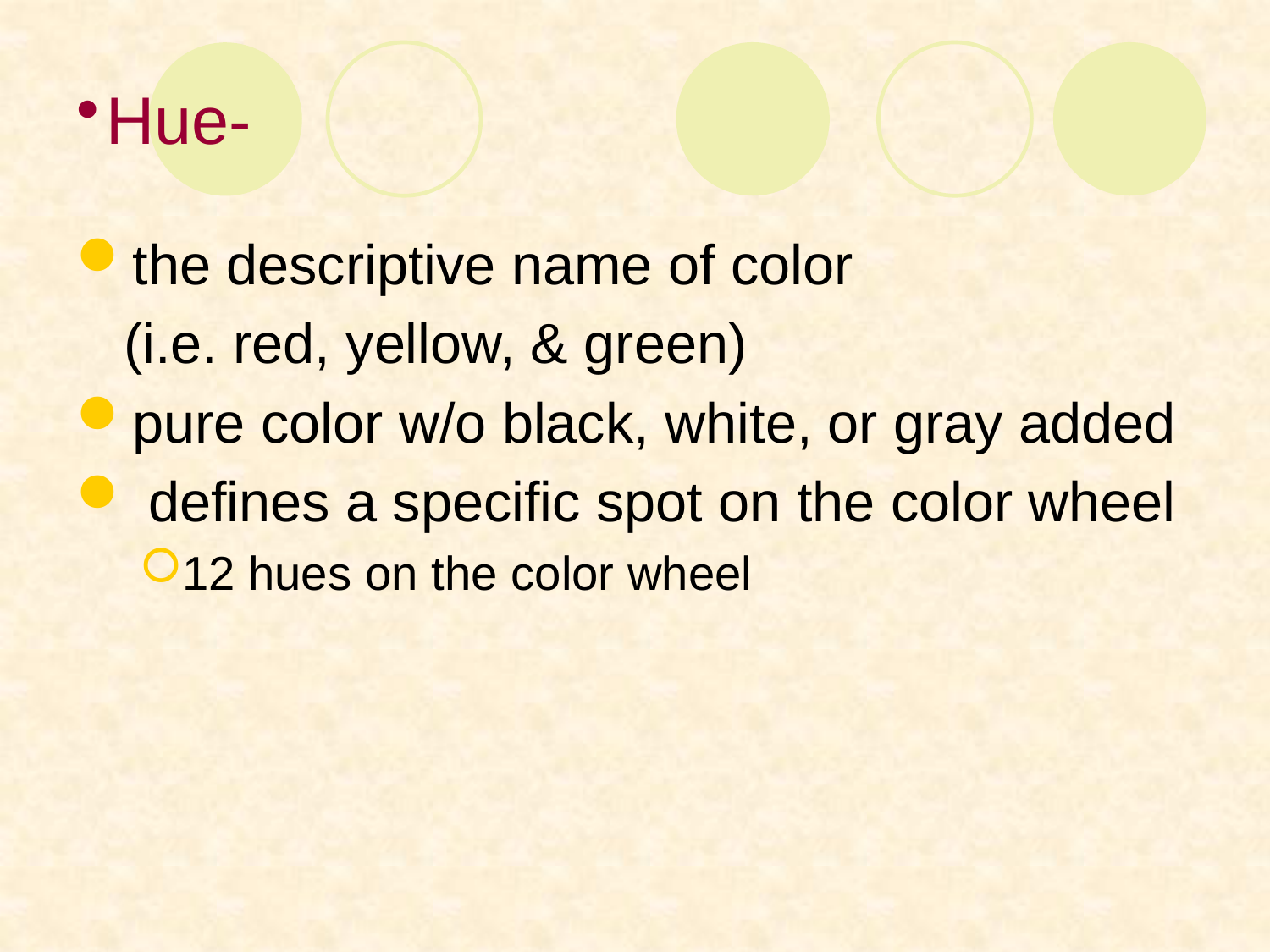

# Hue-
the descriptive name of color
	(i.e. red, yellow, & green)
pure color w/o black, white, or gray added
 defines a specific spot on the color wheel
12 hues on the color wheel